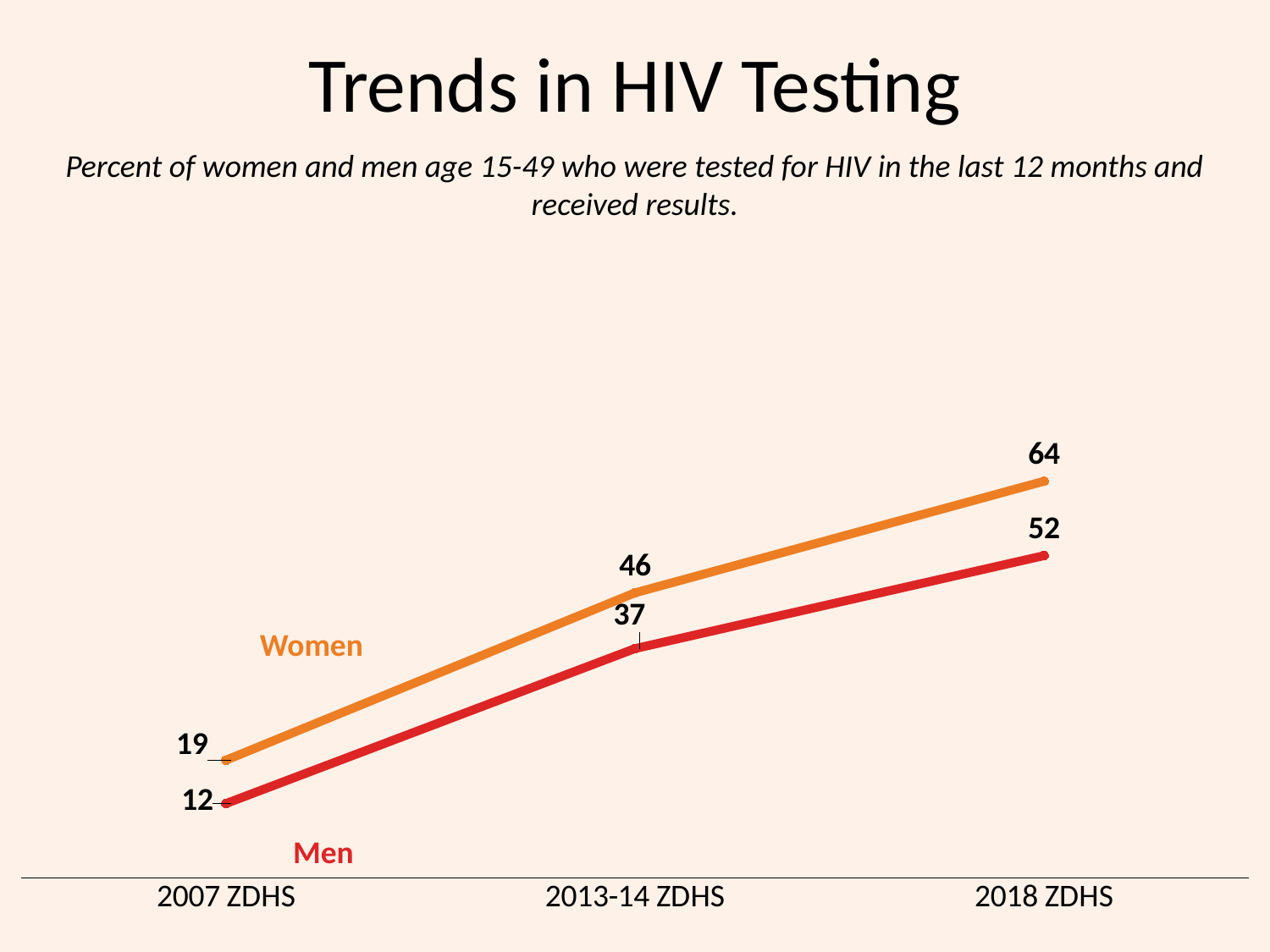

# Trends in HIV Testing
Percent of women and men age 15-49 who were tested for HIV in the last 12 months and received results.

### Chart

| Category | Women | Men |
|---|---|---|
| 2007 ZDHS | 19.0 | 12.0 |
| 2013-14 ZDHS | 46.0 | 37.0 |
| 2018 ZDHS | 64.0 | 52.0 |
Women
Men